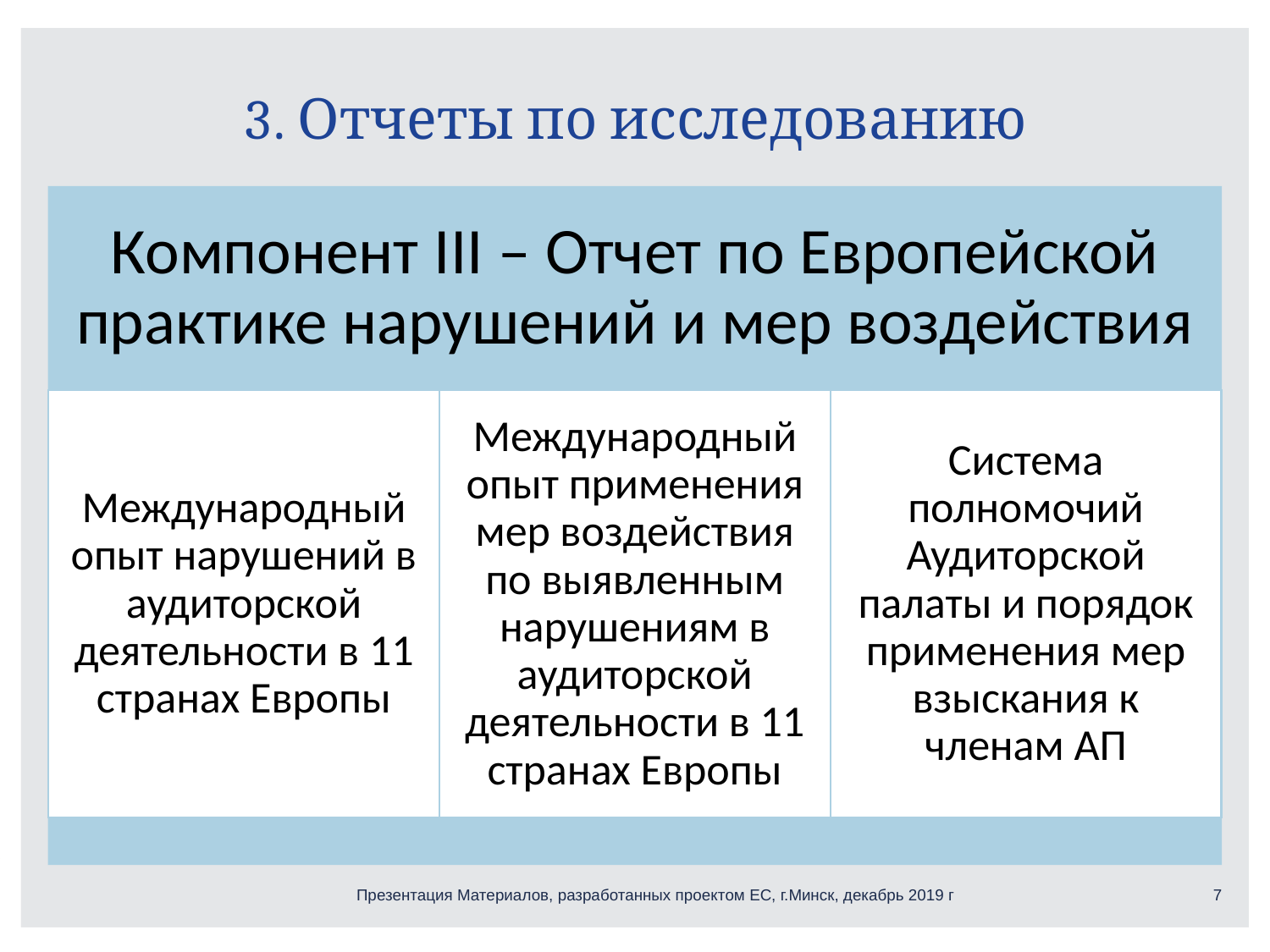

# 3. Отчеты по исследованию

Компонент III – Отчет по Европейской практике нарушений и мер воздействия
Международный опыт нарушений в аудиторской деятельности в 11 странах Европы
Международный опыт применения мер воздействия по выявленным нарушениям в аудиторской деятельности в 11 странах Европы
Система полномочий Аудиторской палаты и порядок применения мер взыскания к членам АП
7
Презентация Материалов, разработанных проектом ЕС, г.Минск, декабрь 2019 г